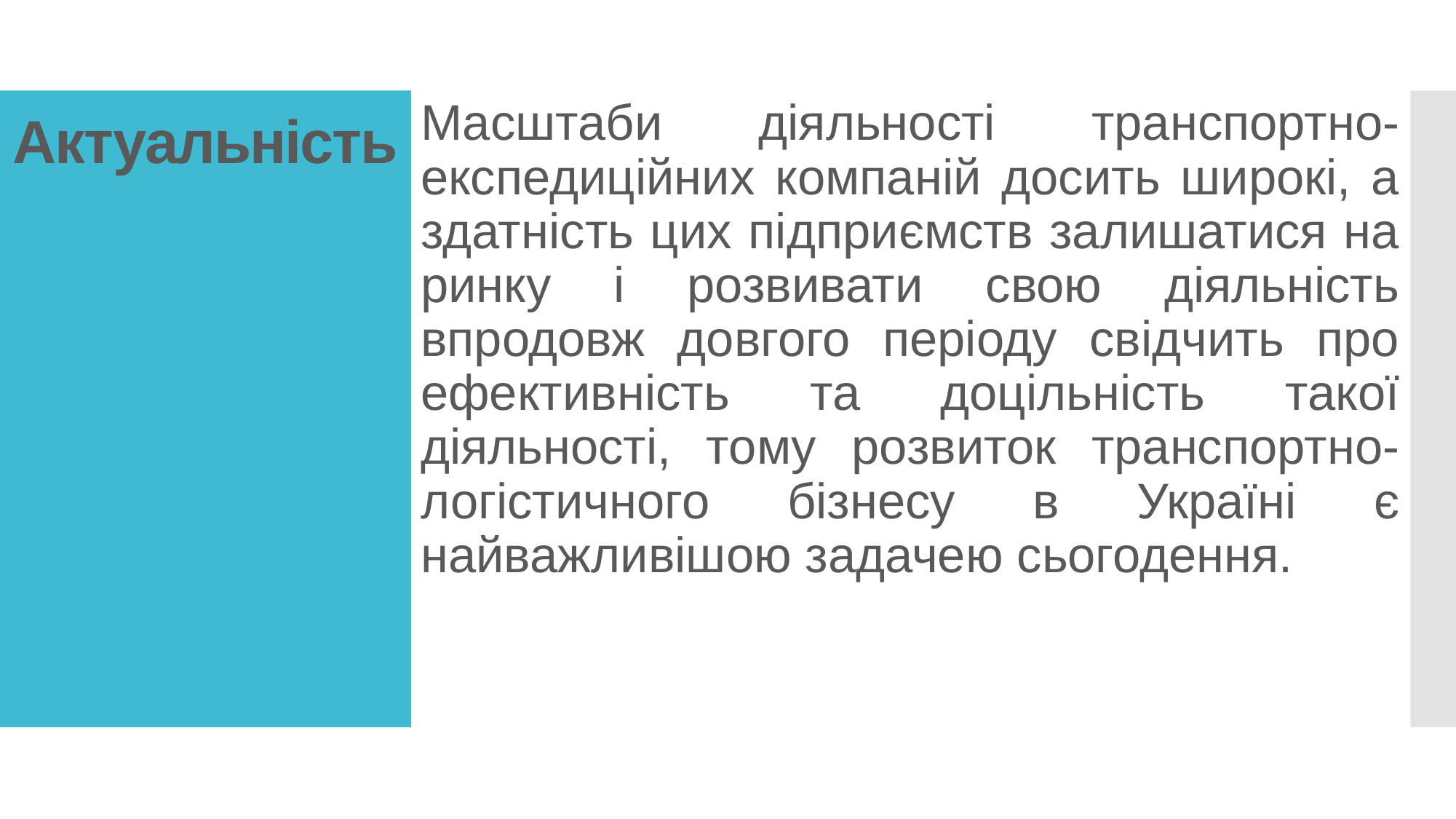

Масштаби діяльності транспортно-експедиційних компаній досить широкі, а здатність цих підприємств залишатися на ринку і розвивати свою діяльність впродовж довгого періоду свідчить про ефективність та доцільність такої діяльності, тому розвиток транспортно-логістичного бізнесу в Україні є найважливішою задачею сьогодення.
# Актуальність